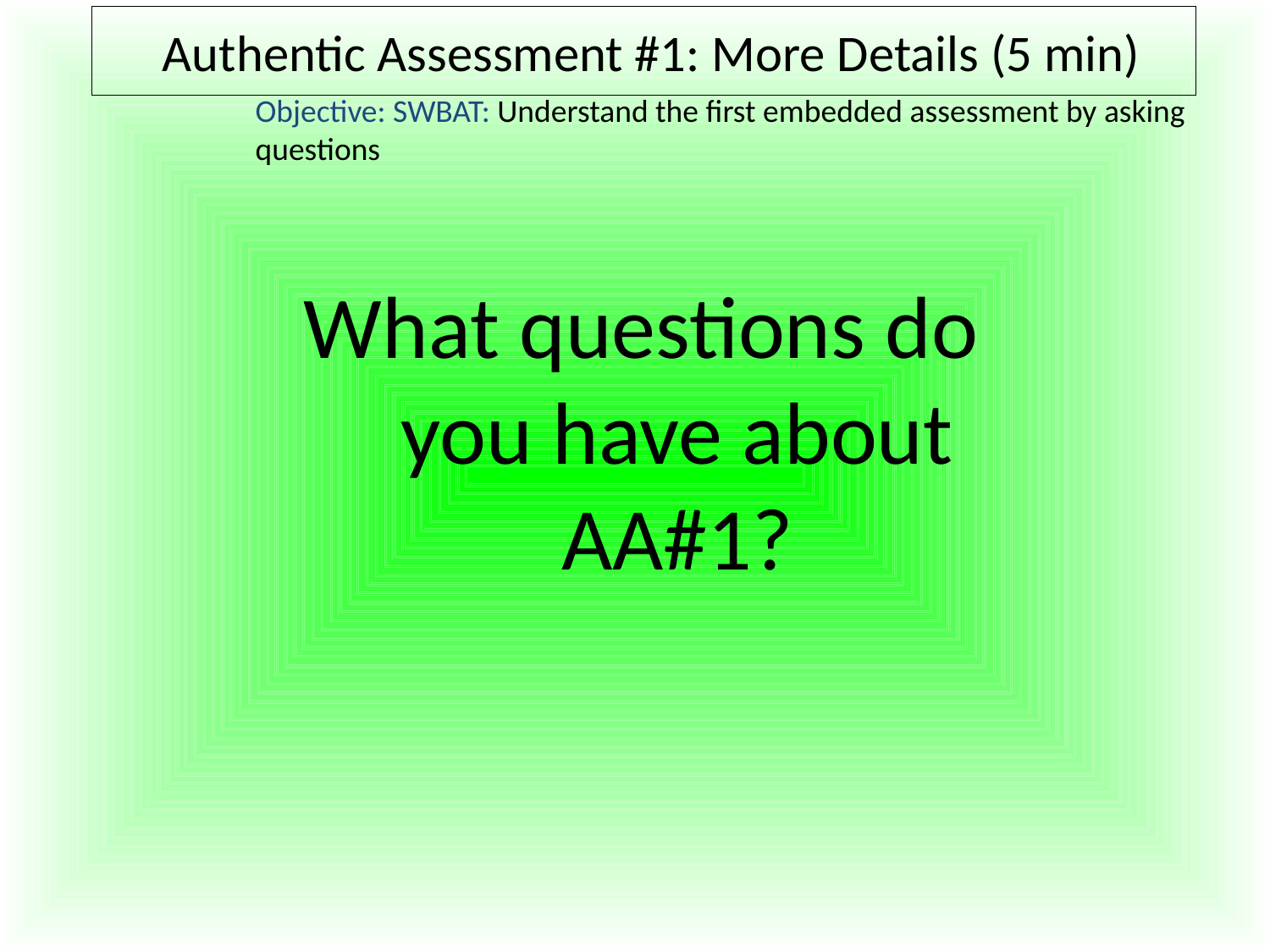

# Authentic Assessment #1: More Details (5 min)
	Objective: SWBAT: Understand the first embedded assessment by asking questions

What questions do you have about AA#1?